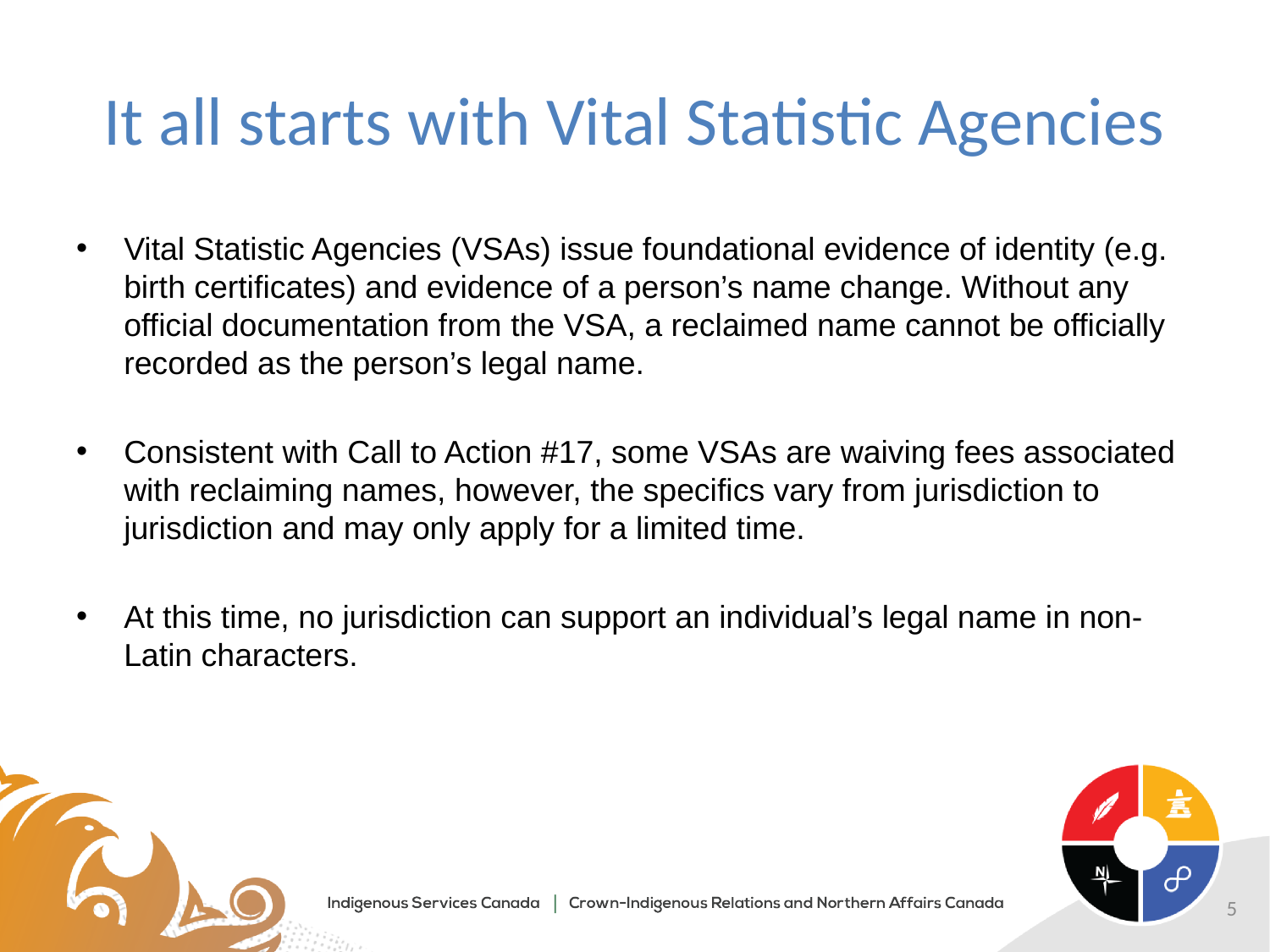

# It all starts with Vital Statistic Agencies
Vital Statistic Agencies (VSAs) issue foundational evidence of identity (e.g. birth certificates) and evidence of a person’s name change. Without any official documentation from the VSA, a reclaimed name cannot be officially recorded as the person’s legal name.

Consistent with Call to Action #17, some VSAs are waiving fees associated with reclaiming names, however, the specifics vary from jurisdiction to jurisdiction and may only apply for a limited time.

At this time, no jurisdiction can support an individual’s legal name in non-Latin characters.

5